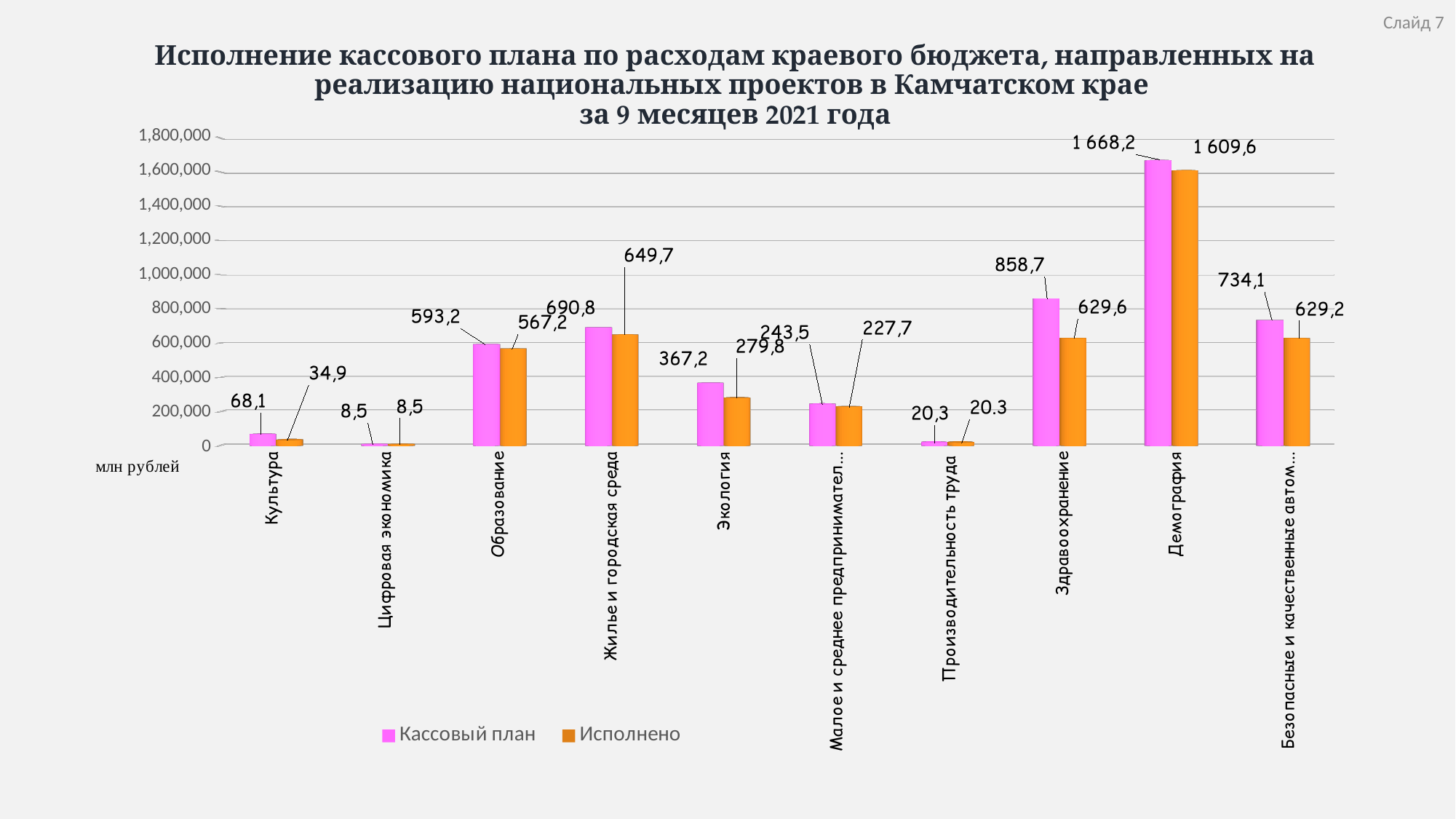

Слайд 7
# Исполнение кассового плана по расходам краевого бюджета, направленных на реализацию национальных проектов в Камчатском крае за 9 месяцев 2021 года

[unsupported chart]